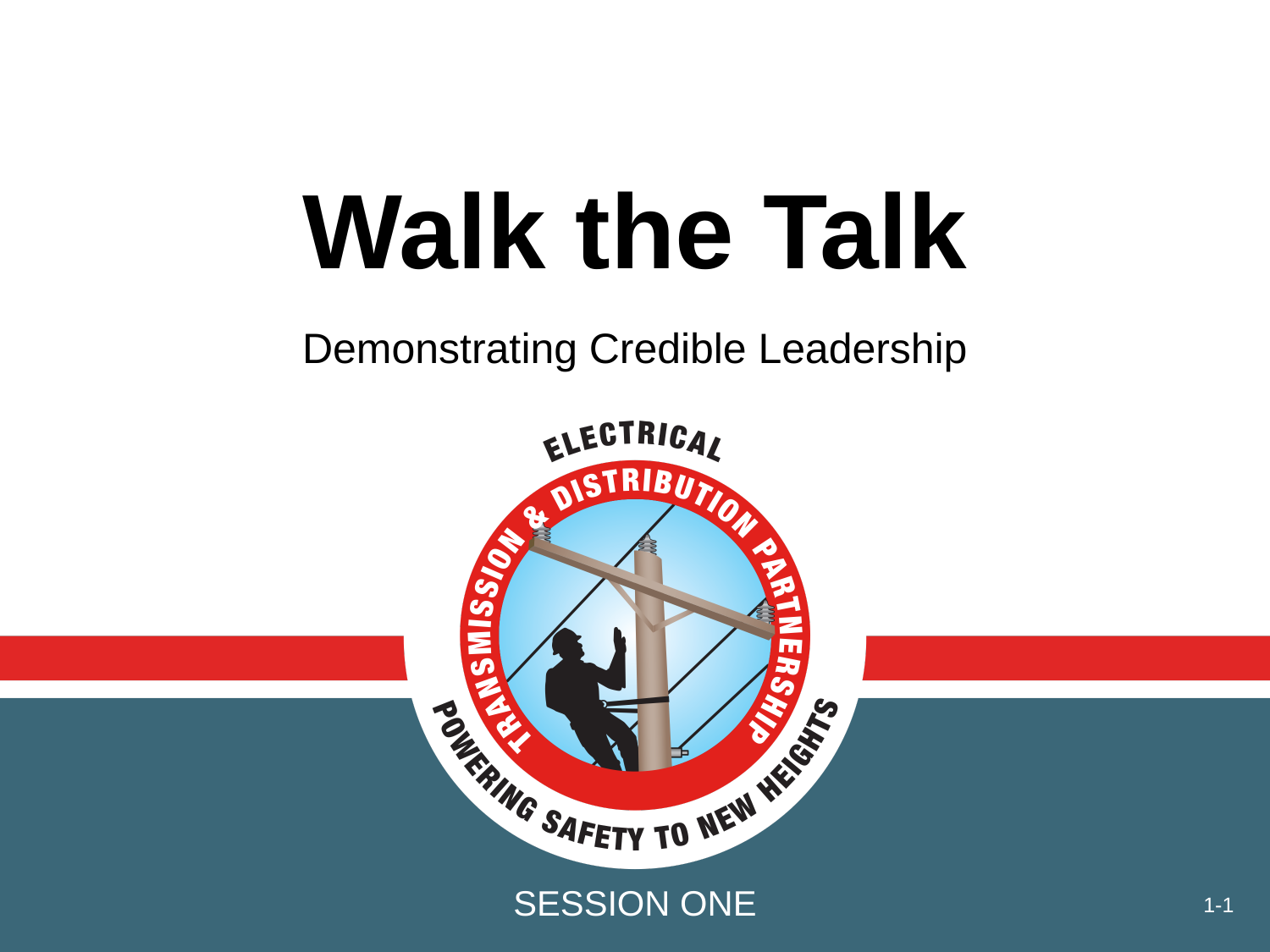

# Walk the Talk
Demonstrating Credible Leadership
Session One
1-1